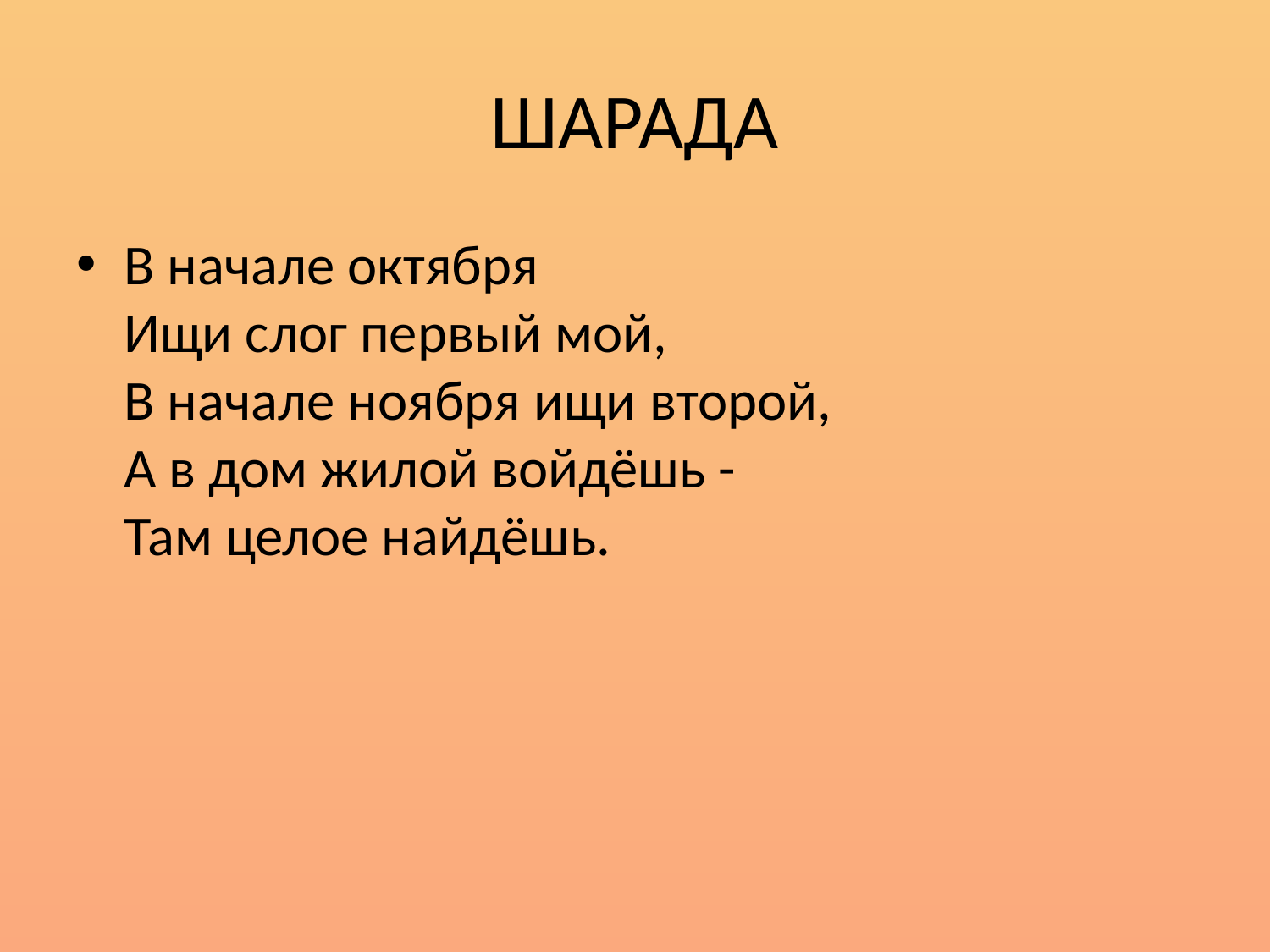

# ШАРАДА
В начале октября 
Ищи слог первый мой, 
В начале ноября ищи второй, 
А в дом жилой войдёшь - 
Там целое найдёшь.